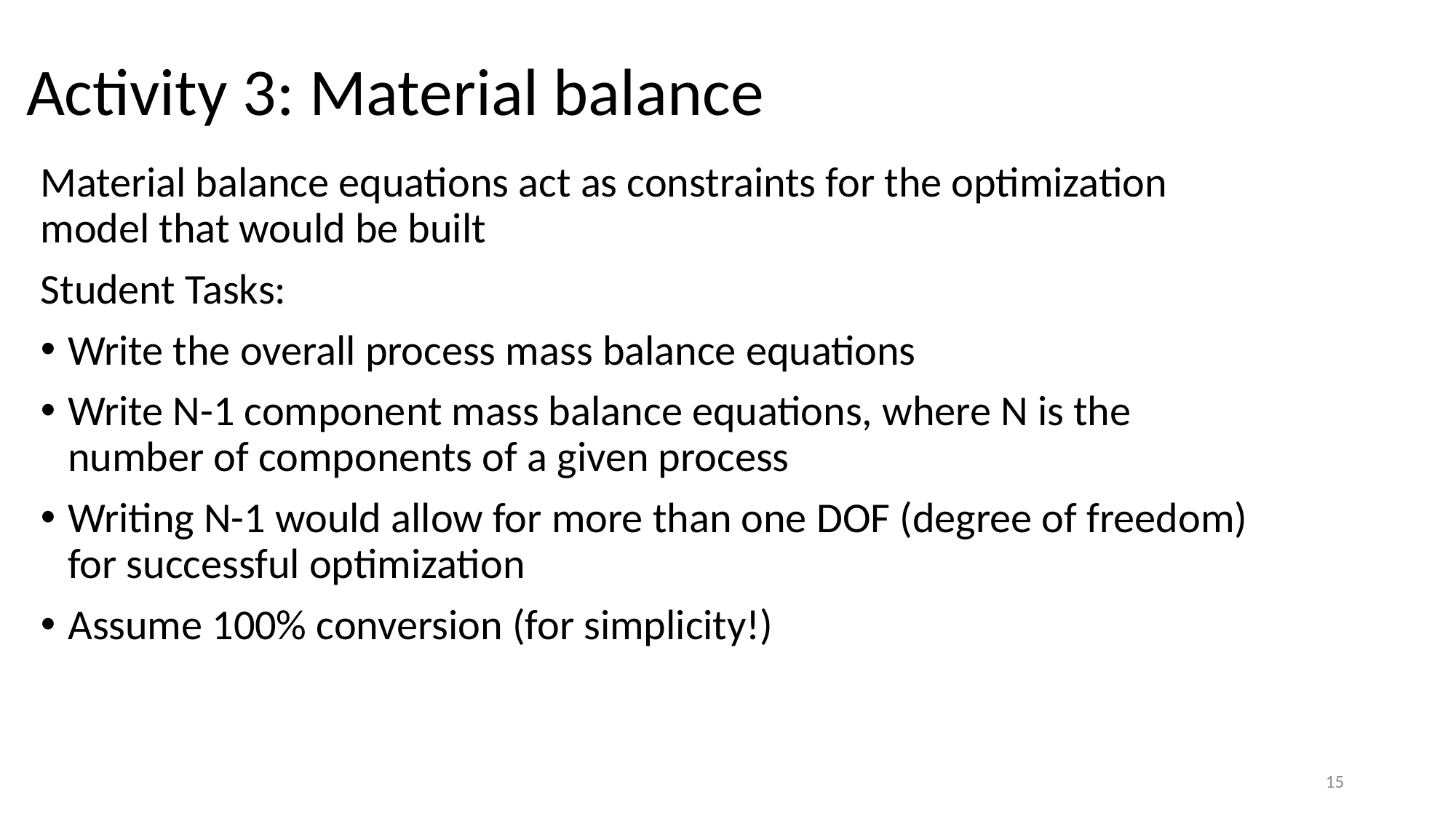

# Activity 3: Material balance
Material balance equations act as constraints for the optimization model that would be built
Student Tasks:
Write the overall process mass balance equations
Write N-1 component mass balance equations, where N is the number of components of a given process
Writing N-1 would allow for more than one DOF (degree of freedom) for successful optimization
Assume 100% conversion (for simplicity!)

15